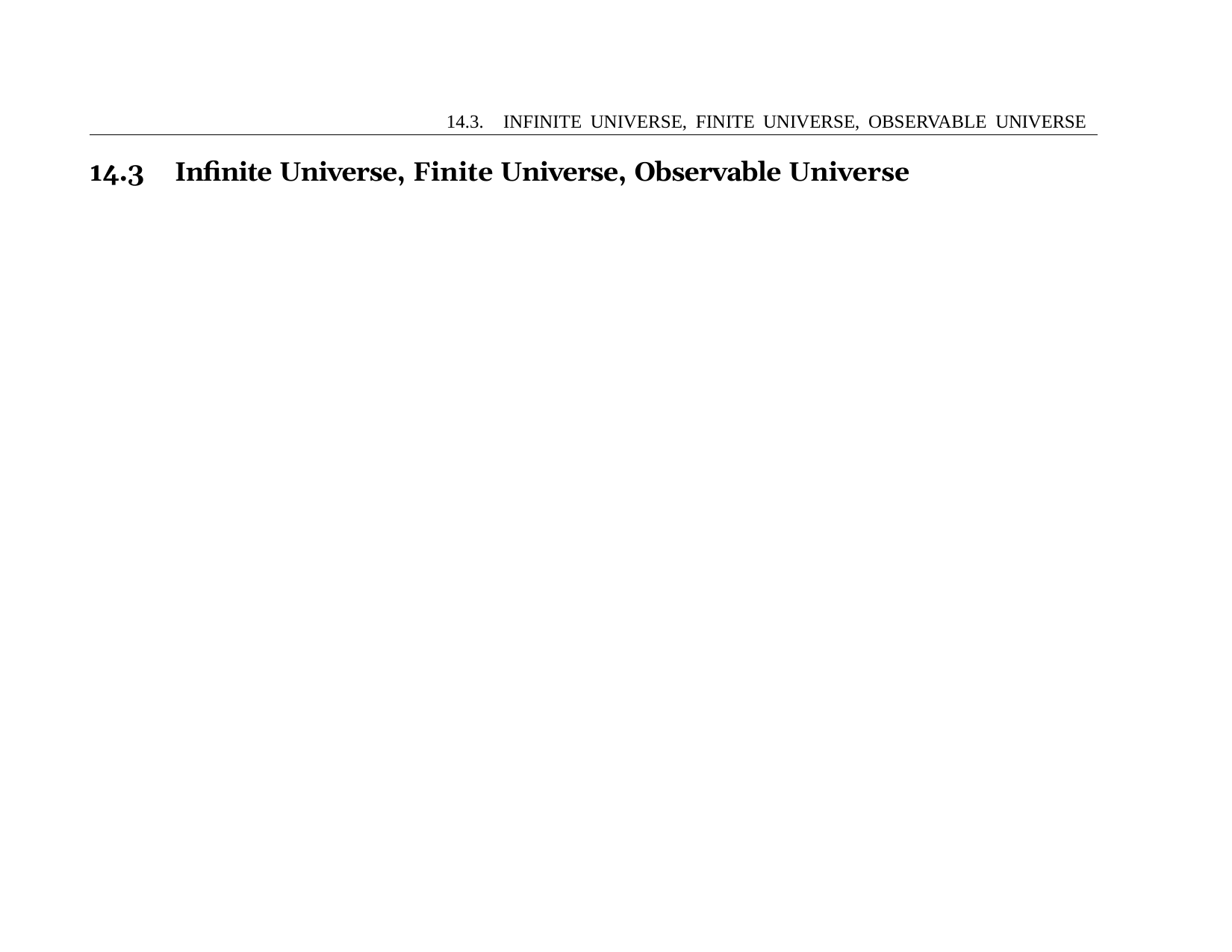

14.3.  INFINITE UNIVERSE, FINITE UNIVERSE, OBSERVABLE UNIVERSE

14.3	Infinite Universe, Finite Universe, Observable Universe